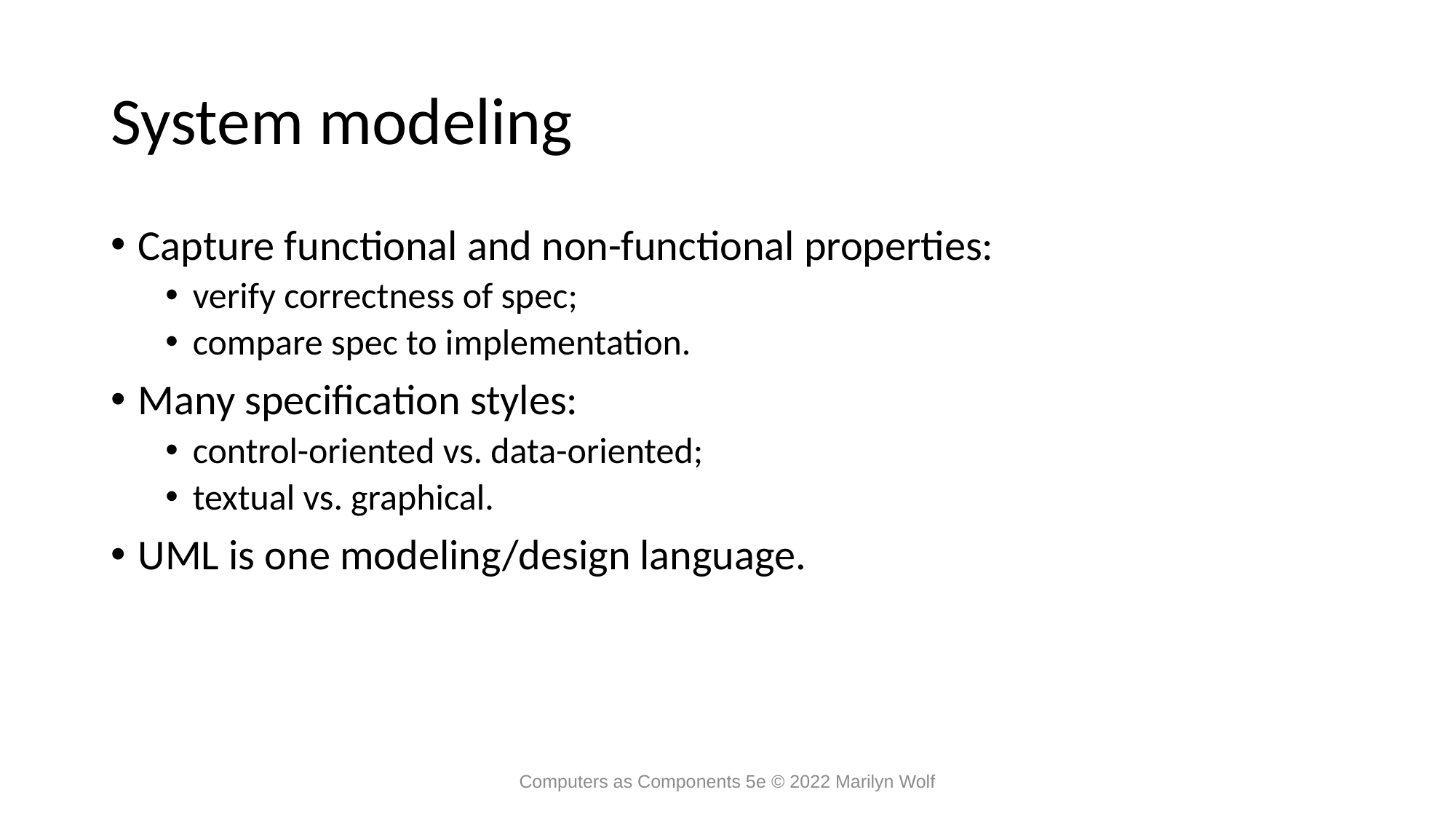

# System modeling
Capture functional and non-functional properties:
verify correctness of spec;
compare spec to implementation.
Many specification styles:
control-oriented vs. data-oriented;
textual vs. graphical.
UML is one modeling/design language.
Computers as Components 5e © 2022 Marilyn Wolf